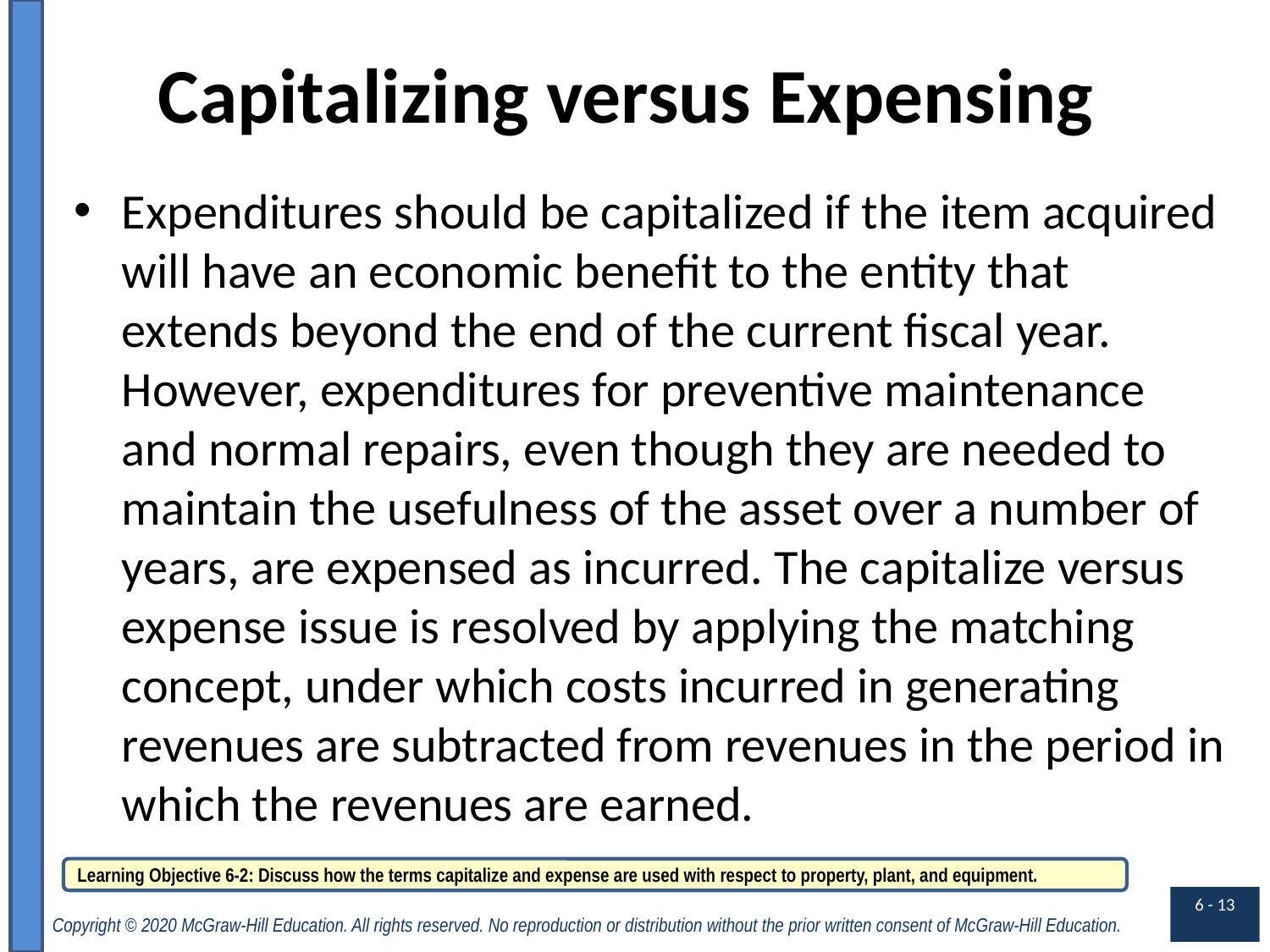

# Capitalizing versus Expensing
Expenditures should be capitalized if the item acquired will have an economic benefit to the entity that extends beyond the end of the current fiscal year. However, expenditures for preventive maintenance and normal repairs, even though they are needed to maintain the usefulness of the asset over a number of years, are expensed as incurred. The capitalize versus expense issue is resolved by applying the matching concept, under which costs incurred in generating revenues are subtracted from revenues in the period in which the revenues are earned.
Learning Objective 6-2: Discuss how the terms capitalize and expense are used with respect to property, plant, and equipment.